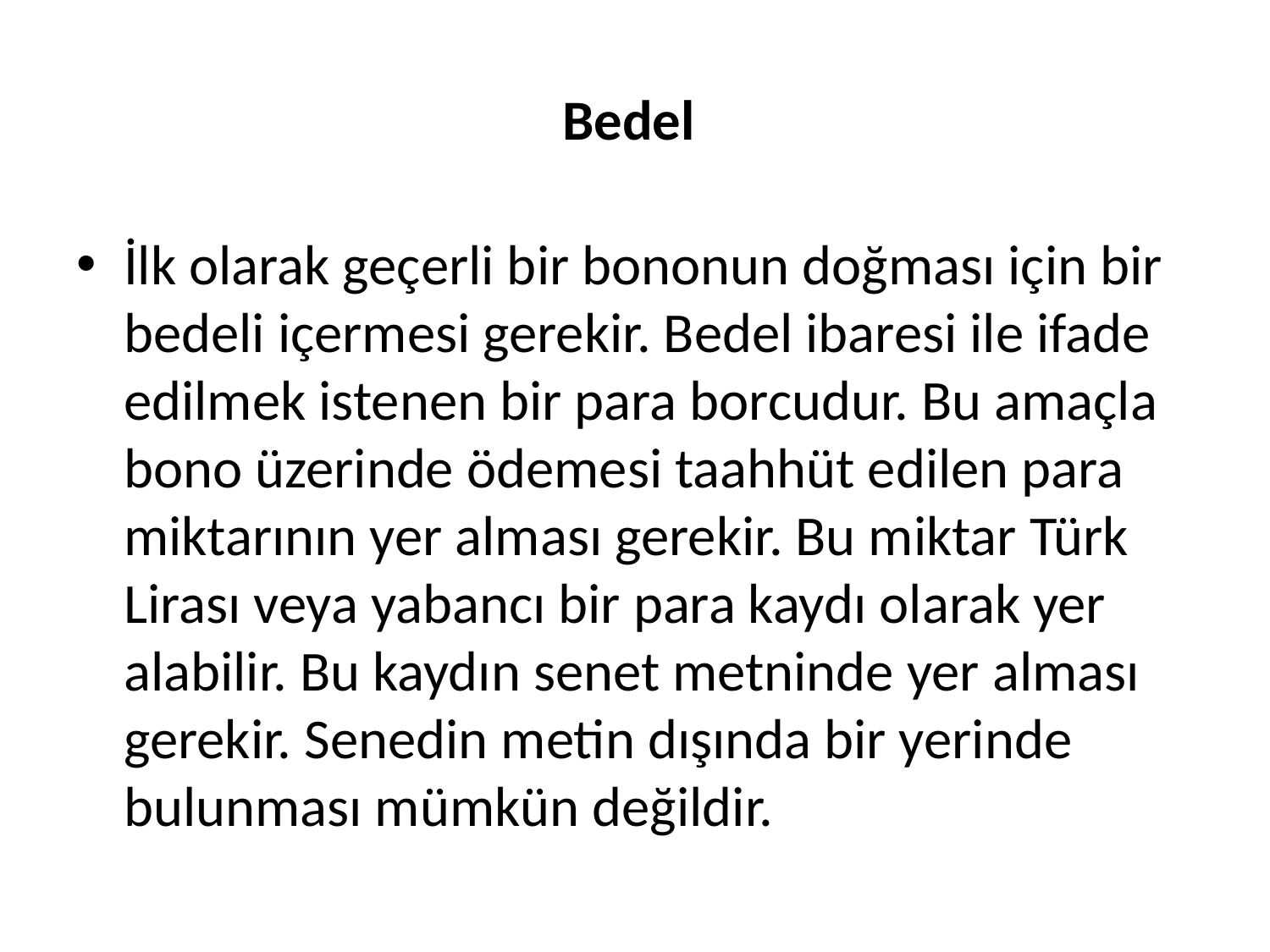

# Bedel
İlk olarak geçerli bir bononun doğması için bir bedeli içermesi gerekir. Bedel ibaresi ile ifade edilmek istenen bir para borcudur. Bu amaçla bono üzerinde ödemesi taahhüt edilen para miktarının yer alması gerekir. Bu miktar Türk Lirası veya yabancı bir para kaydı olarak yer alabilir. Bu kaydın senet metninde yer alması gerekir. Senedin metin dışında bir yerinde bulunması mümkün değildir.